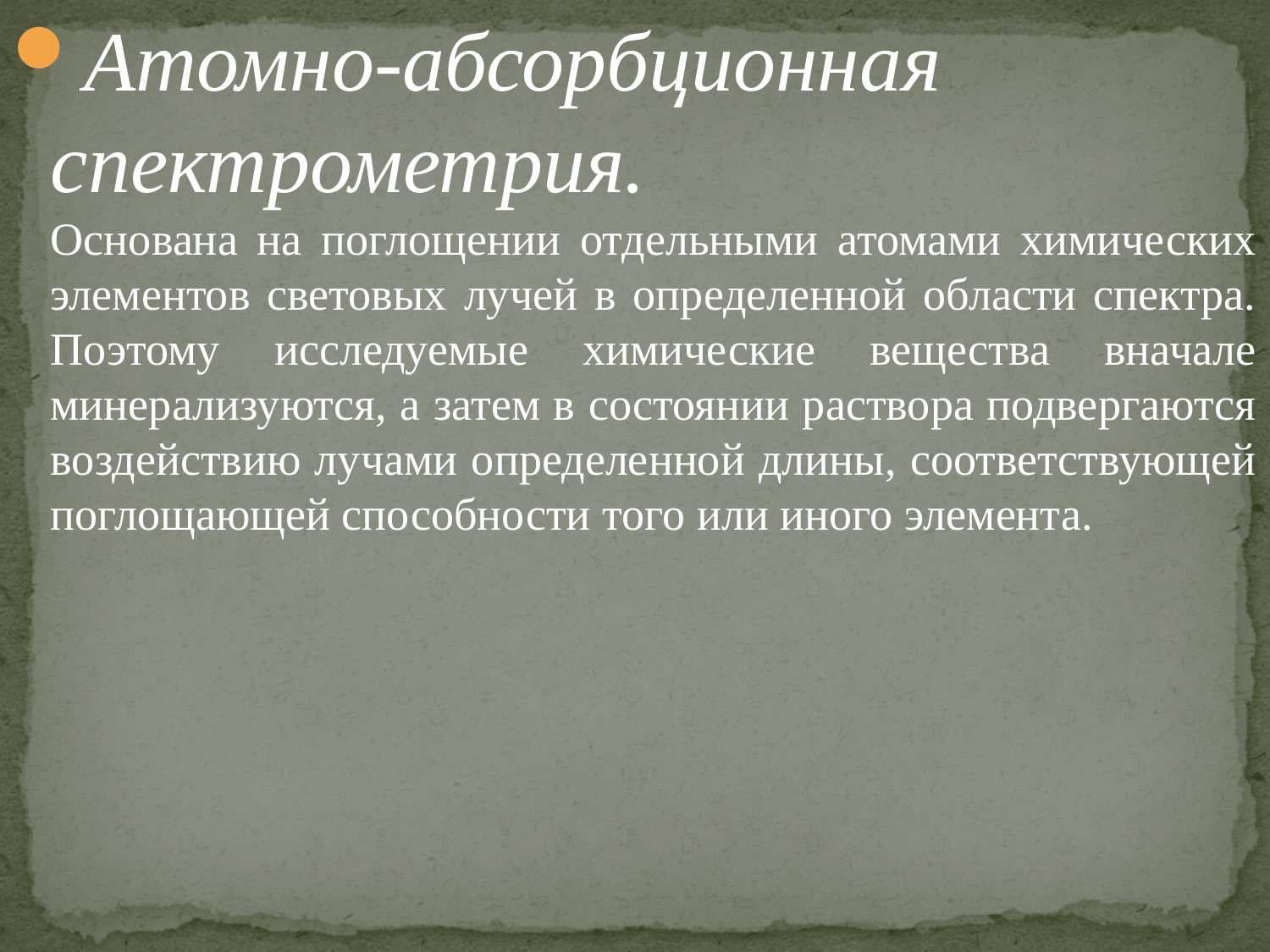

Атомно-абсорбционная спектрометрия.                            Основана на поглощении отдельными атомами химических элементов световых лучей в определенной области спектра. Поэтому исследуемые химические вещества вначале минерализуются, а затем в состоянии раствора подвергаются воздействию лучами определенной длины, соответствующей поглощающей способности того или иного элемента.